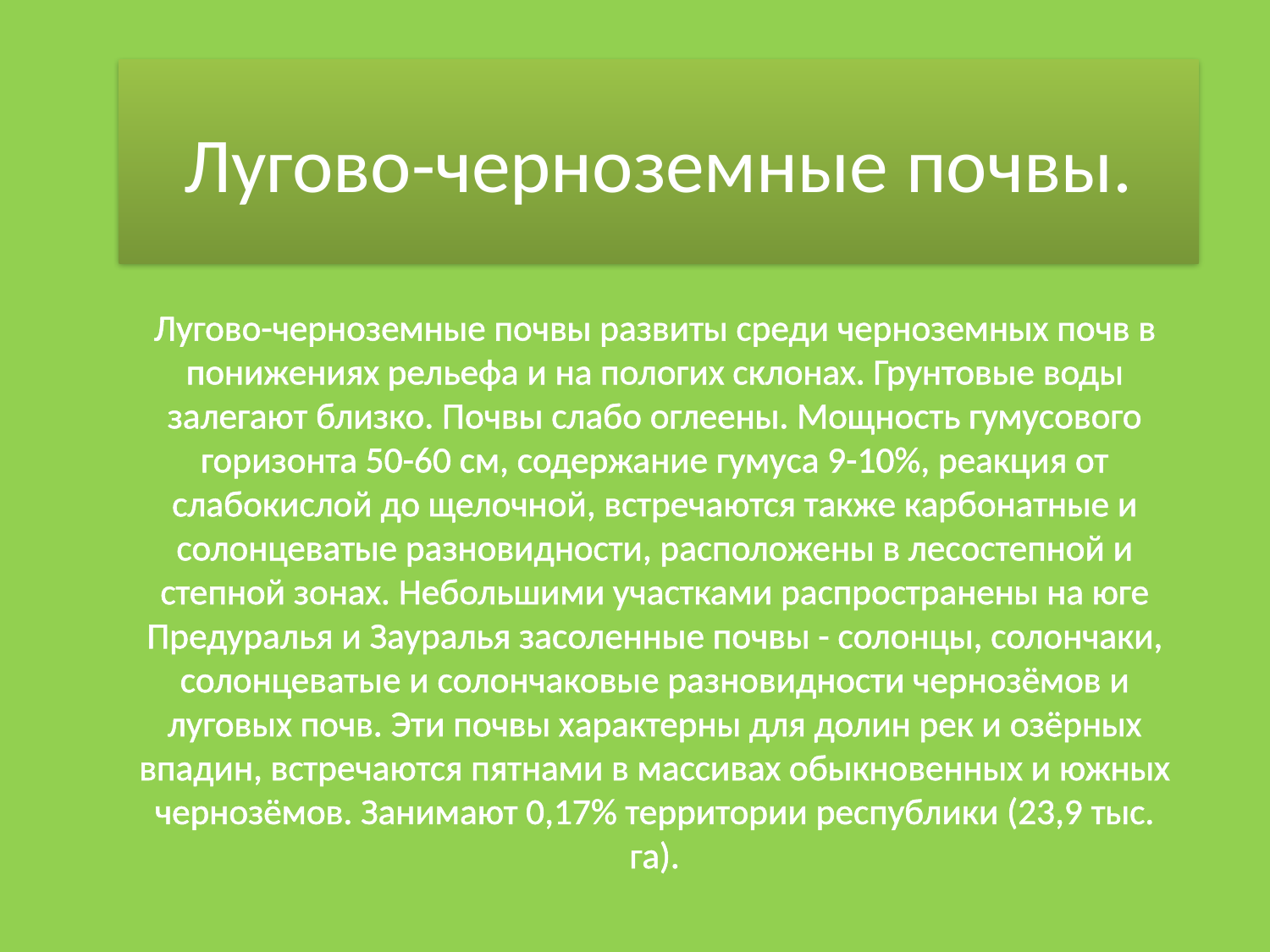

# Лугово-черноземные почвы.
Лугово-черноземные почвы развиты среди черноземных почв в понижениях рельефа и на пологих склонах. Грунтовые воды залегают близко. Почвы слабо оглеены. Мощность гумусового горизонта 50-60 см, содержание гумуса 9-10%, реакция от слабокислой до щелочной, встречаются также карбонатные и солонцеватые разновидности, расположены в лесостепной и степной зонах. Небольшими участками распространены на юге Предуралья и Зауралья засоленные почвы - солонцы, солончаки, солонцеватые и солончаковые разновидности чернозёмов и луговых почв. Эти почвы характерны для долин рек и озёрных впадин, встречаются пятнами в массивах обыкновенных и южных чернозёмов. Занимают 0,17% территории республики (23,9 тыс. га).